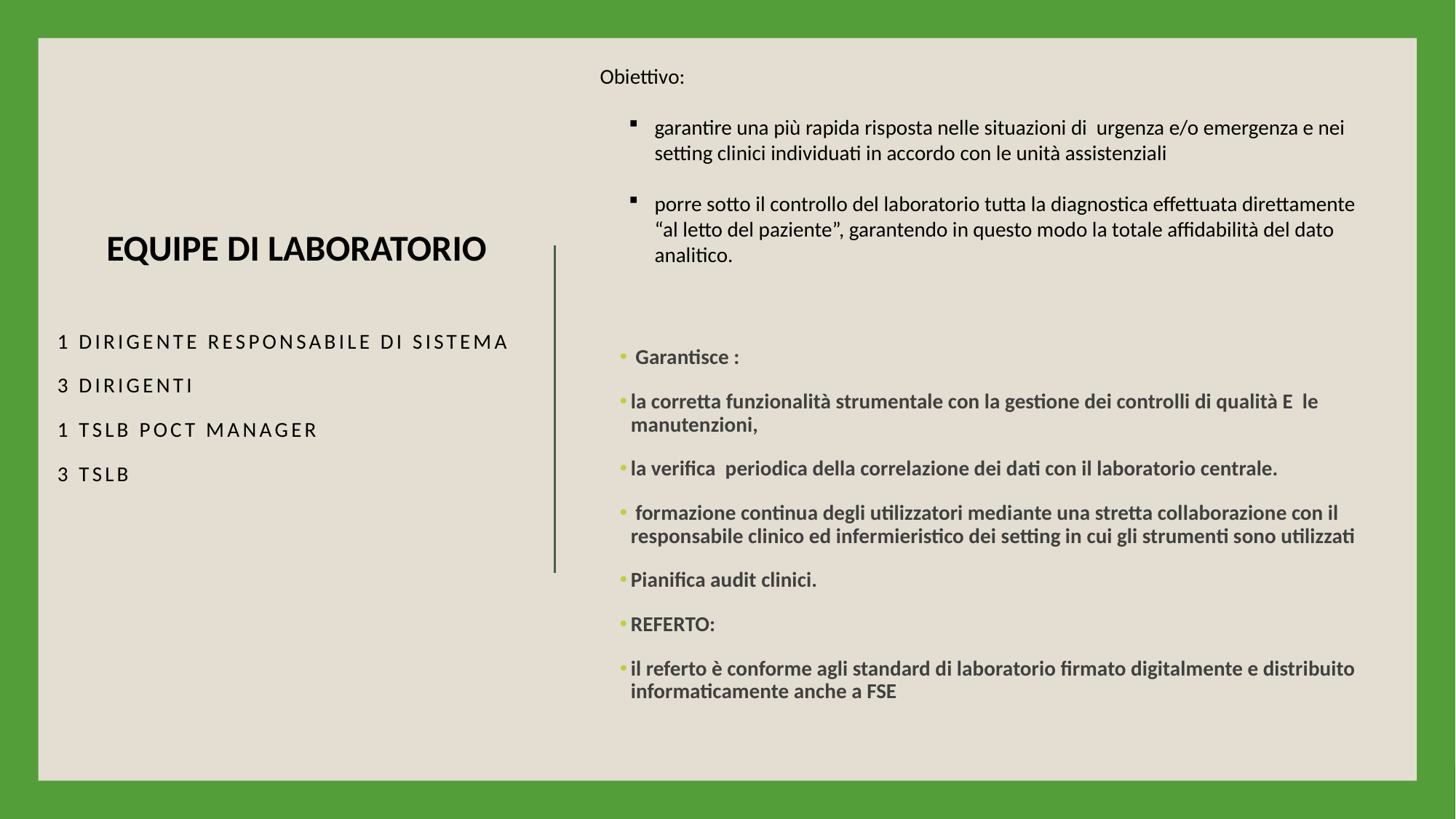

Obiettivo:

garantire una più rapida risposta nelle situazioni di  urgenza e/o emergenza e nei setting clinici individuati in accordo con le unità assistenziali

porre sotto il controllo del laboratorio tutta la diagnostica effettuata direttamente
“al letto del paziente”, garantendo in questo modo la totale affidabilità del dato analitico.

EQUIPE DI LABORATORIO
1 DIRIGENTE RESPONSABILE DI SISTEMA
3 DIRIGENTI
1 TSLB POCT MANAGER
3 TSLB
 Garantisce :
la corretta funzionalità strumentale con la gestione dei controlli di qualità E  le manutenzioni,
la verifica  periodica della correlazione dei dati con il laboratorio centrale.
 formazione continua degli utilizzatori mediante una stretta collaborazione con il responsabile clinico ed infermieristico dei setting in cui gli strumenti sono utilizzati
Pianifica audit clinici.
REFERTO:
il referto è conforme agli standard di laboratorio firmato digitalmente e distribuito informaticamente anche a FSE